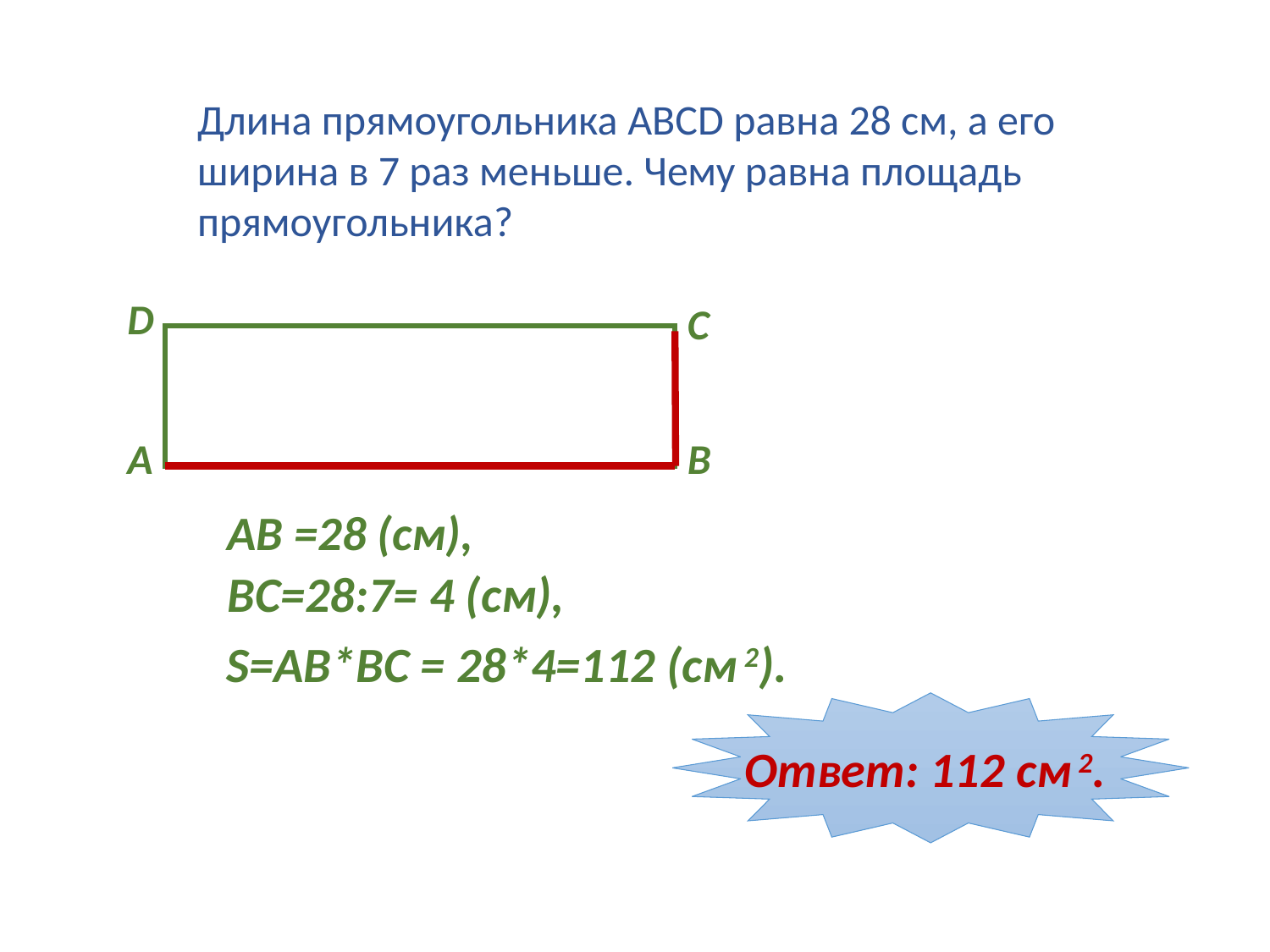

Длина прямоугольника ABCD равна 28 см, а его ширина в 7 раз меньше. Чему равна площадь прямоугольника?
D
C

A
B
АВ =28 (см),
BC=28:7= 4 (см),
S=AB*BC = 28*4=112 (см 2).
Ответ: 112 см 2.